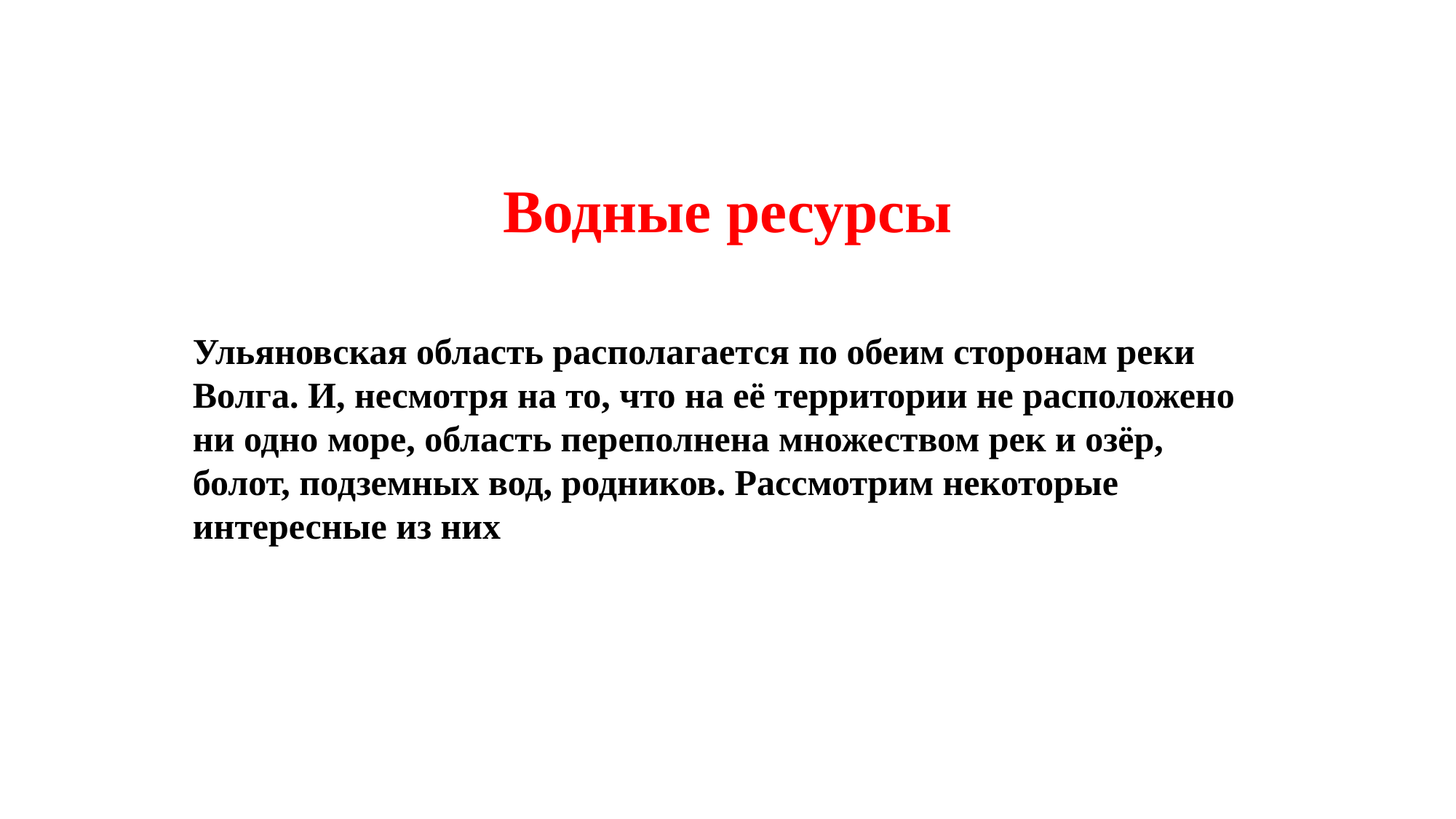

# Водные ресурсы
Ульяновская область располагается по обеим сторонам реки Волга. И, несмотря на то, что на её территории не расположено ни одно море, область переполнена множеством рек и озёр, болот, подземных вод, родников. Рассмотрим некоторые интересные из них